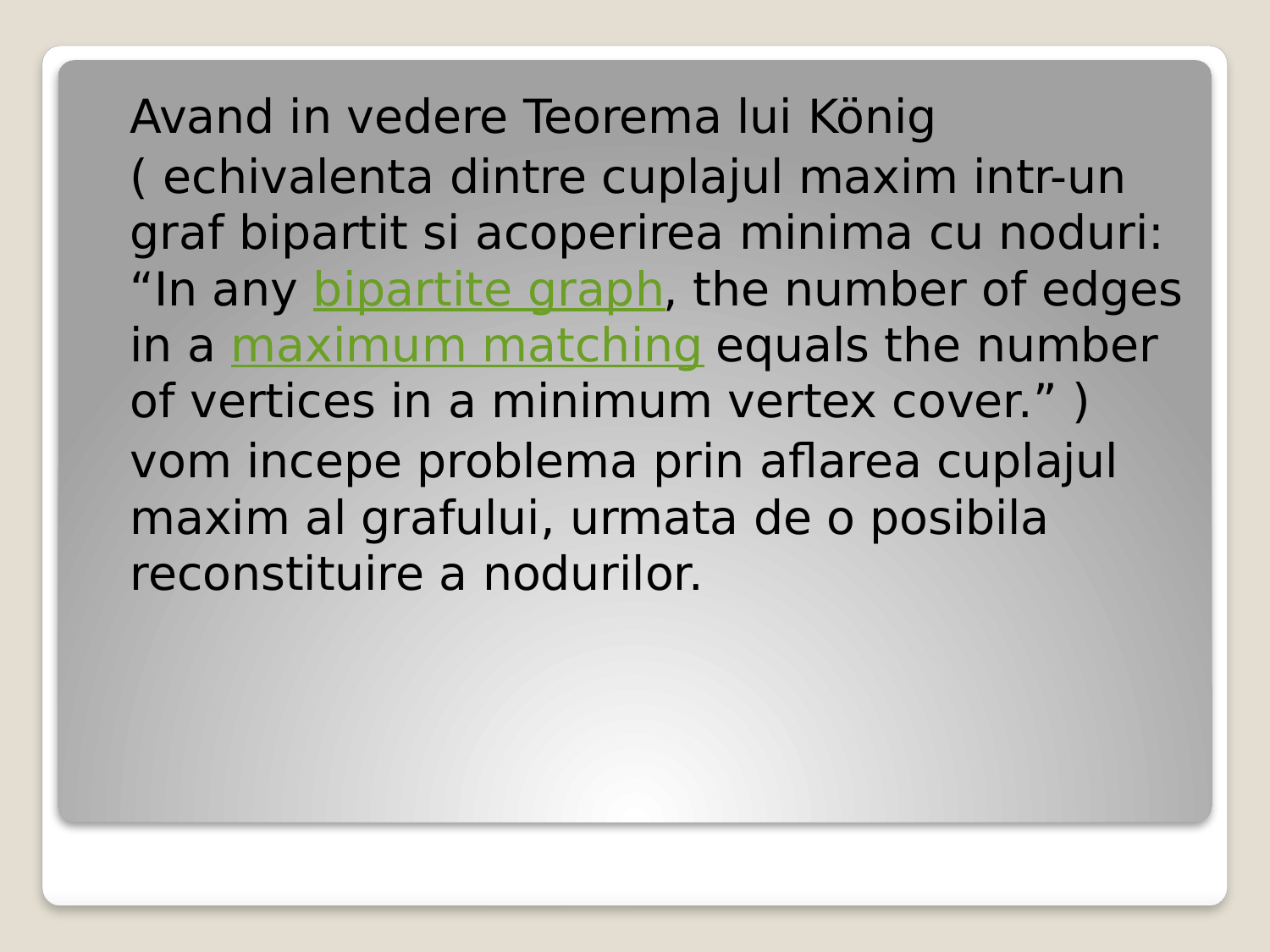

Avand in vedere Teorema lui König
	( echivalenta dintre cuplajul maxim intr-un graf bipartit si acoperirea minima cu noduri: “In any bipartite graph, the number of edges in a maximum matching equals the number of vertices in a minimum vertex cover.” )
	vom incepe problema prin aflarea cuplajul maxim al grafului, urmata de o posibila reconstituire a nodurilor.